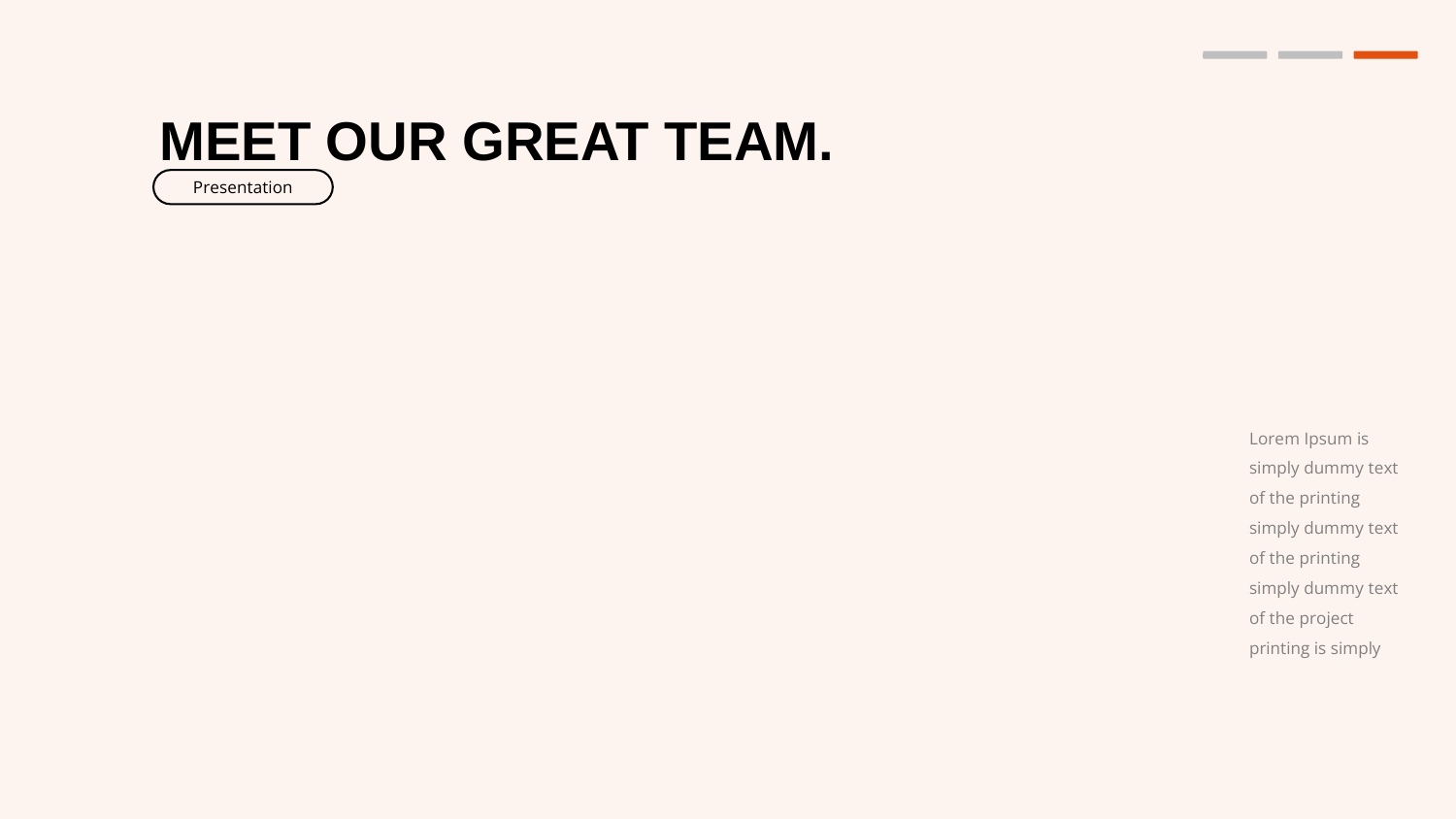

MEET OUR GREAT TEAM.
Presentation

Lorem Ipsum is simply dummy text of the printing simply dummy text of the printing simply dummy text of the project printing is simply